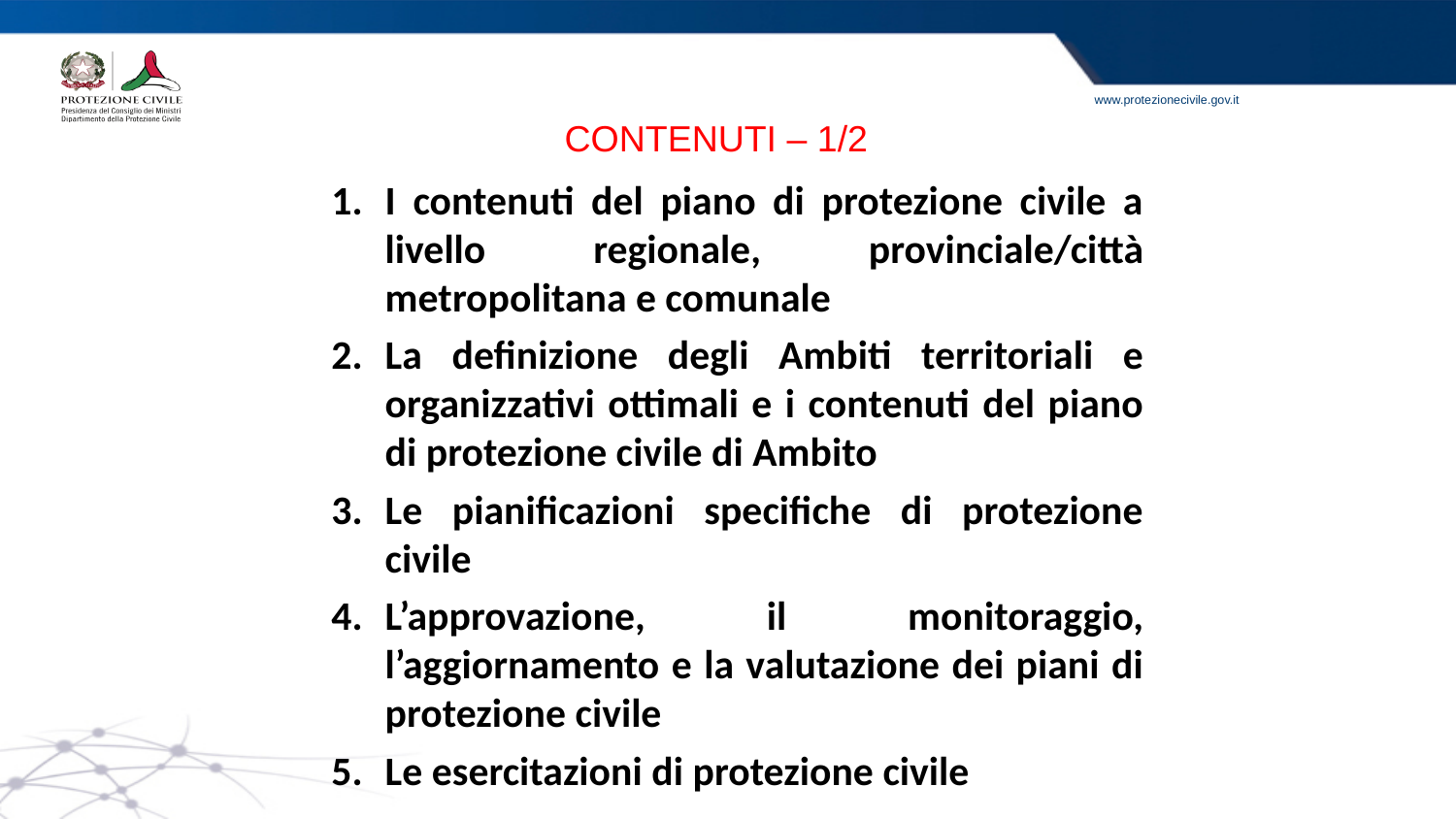

CONTENUTI – 1/2
I contenuti del piano di protezione civile a livello regionale, provinciale/città metropolitana e comunale
La definizione degli Ambiti territoriali e organizzativi ottimali e i contenuti del piano di protezione civile di Ambito
Le pianificazioni specifiche di protezione civile
L’approvazione, il monitoraggio, l’aggiornamento e la valutazione dei piani di protezione civile
Le esercitazioni di protezione civile